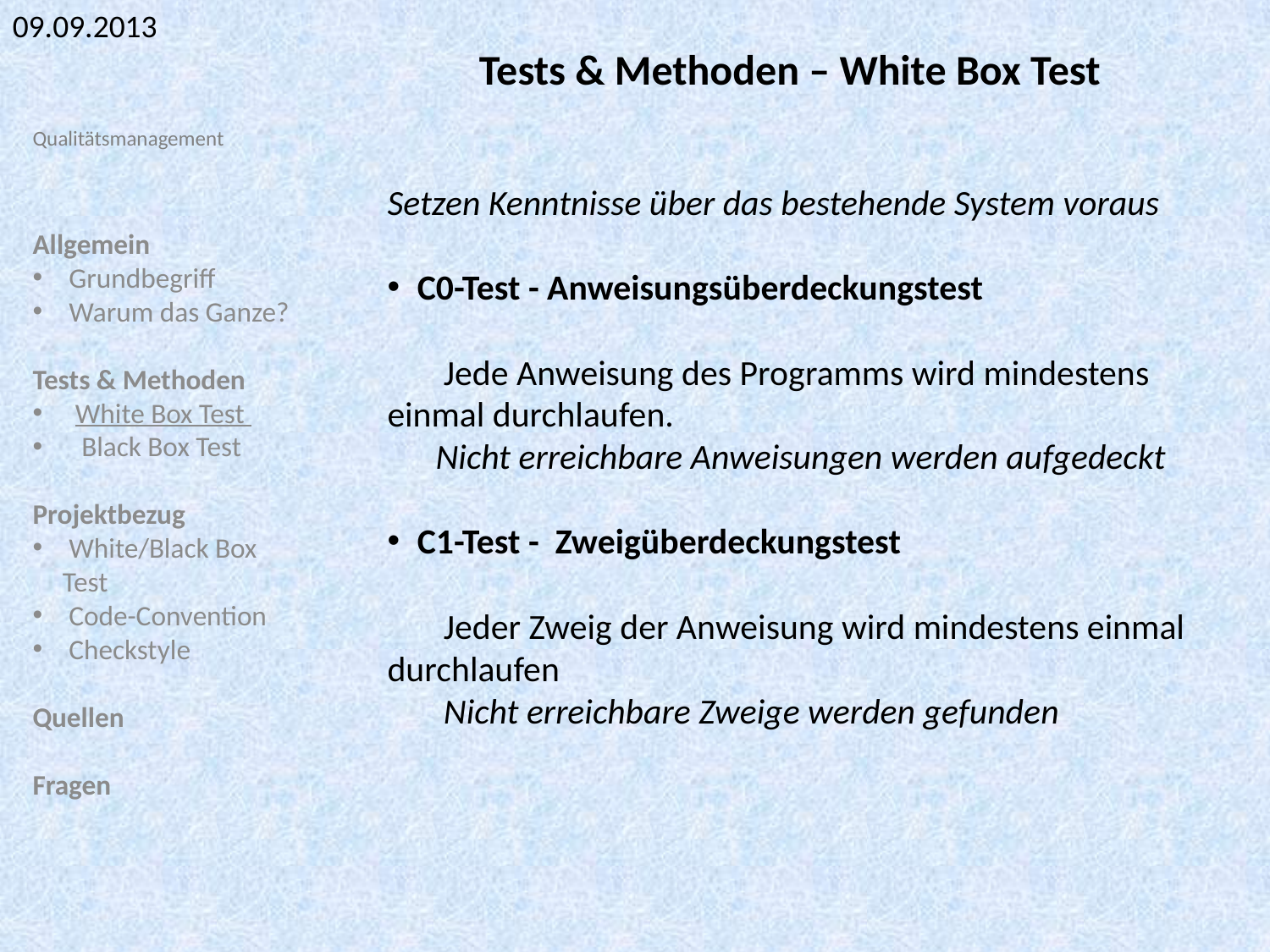

09.09.2013
Tests & Methoden – White Box Test

Qualitätsmanagement

Allgemein
 Grundbegriff
 Warum das Ganze?

Tests & Methoden
  White Box Test
   Black Box Test

Projektbezug
 White/Black Box Test
 Code-Convention
 Checkstyle

Quellen

Fragen

Setzen Kenntnisse über das bestehende System voraus

C0-Test - Anweisungsüberdeckungstest

       Jede Anweisung des Programms wird mindestens einmal durchlaufen.
      Nicht erreichbare Anweisungen werden aufgedeckt

C1-Test -  Zweigüberdeckungstest

       Jeder Zweig der Anweisung wird mindestens einmal durchlaufen
       Nicht erreichbare Zweige werden gefunden